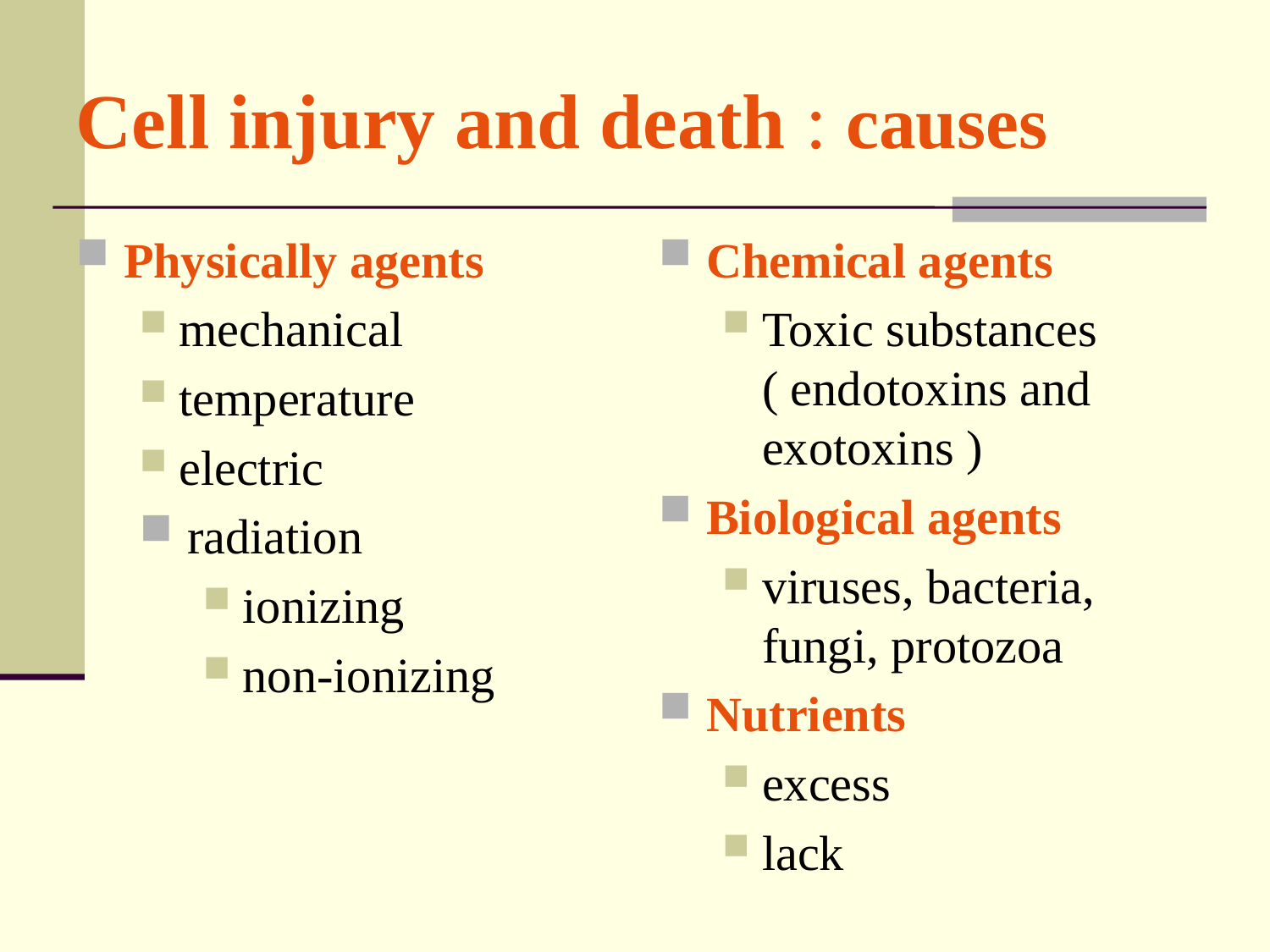

Cell injury and death : causes
Physically agents
mechanical
temperature
electric
radiation
ionizing
non-ionizing
Chemical agents
Toxic substances ( endotoxins and exotoxins )
Biological agents
viruses, bacteria, fungi, protozoa
Nutrients
excess
lack